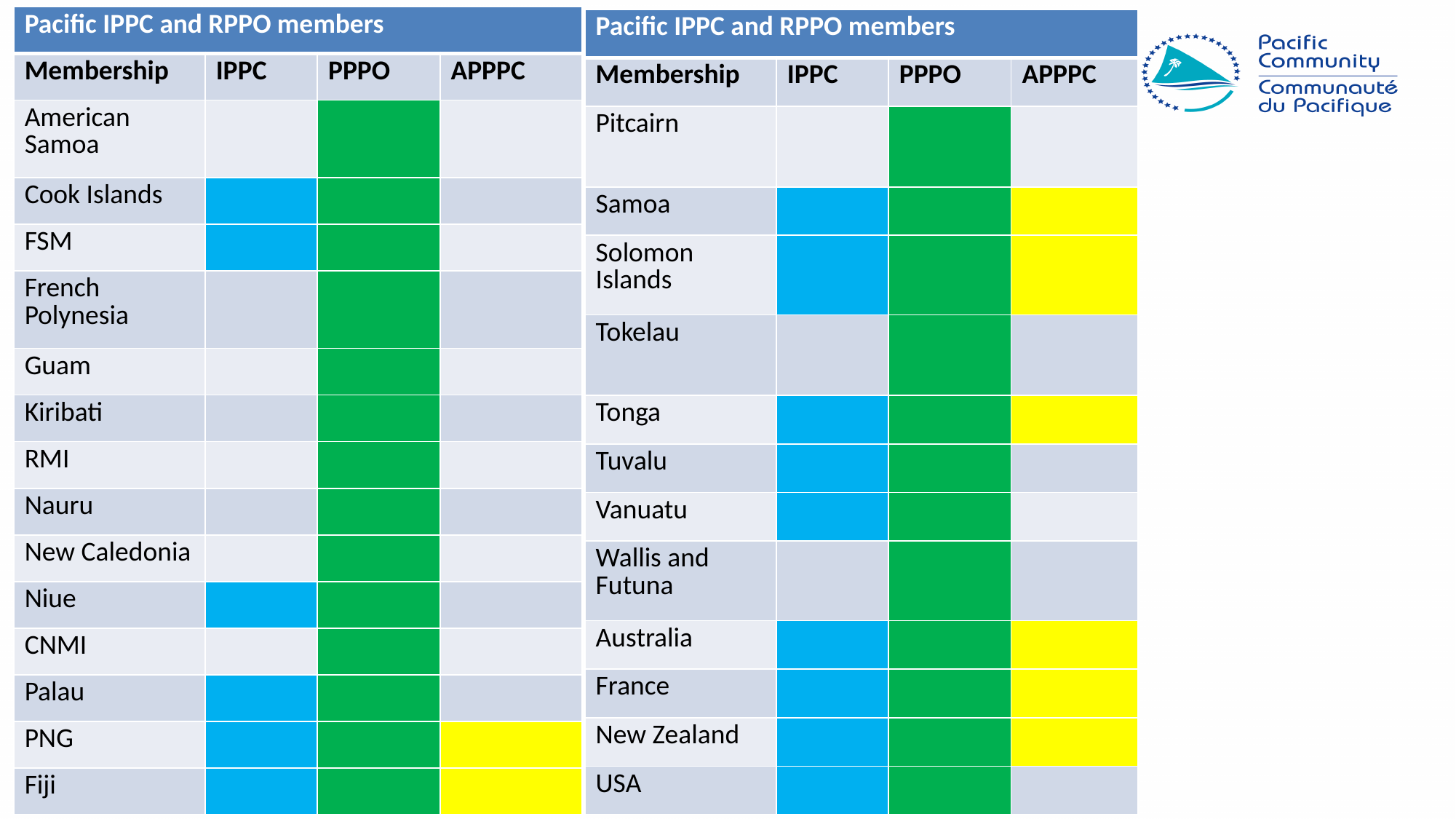

| Pacific IPPC and RPPO members |  |  |  |
| --- | --- | --- | --- |
| Membership | IPPC | PPPO | APPPC |
| American Samoa |  |  |  |
| Cook Islands |  |  |  |
| FSM |  |  |  |
| French Polynesia |  |  |  |
| Guam |  |  |  |
| Kiribati |  |  |  |
| RMI |  |  |  |
| Nauru |  |  |  |
| New Caledonia |  |  |  |
| Niue |  |  |  |
| CNMI |  |  |  |
| Palau |  |  |  |
| PNG |  |  |  |
| Fiji |  |  |  |
| Pacific IPPC and RPPO members |  |  |  |
| --- | --- | --- | --- |
| Membership | IPPC | PPPO | APPPC |
| Pitcairn |  |  |  |
| Samoa |  |  |  |
| Solomon Islands |  |  |  |
| Tokelau |  |  |  |
| Tonga |  |  |  |
| Tuvalu |  |  |  |
| Vanuatu |  |  |  |
| Wallis and Futuna |  |  |  |
| Australia |  |  |  |
| France |  |  |  |
| New Zealand |  |  |  |
| USA |  |  |  |